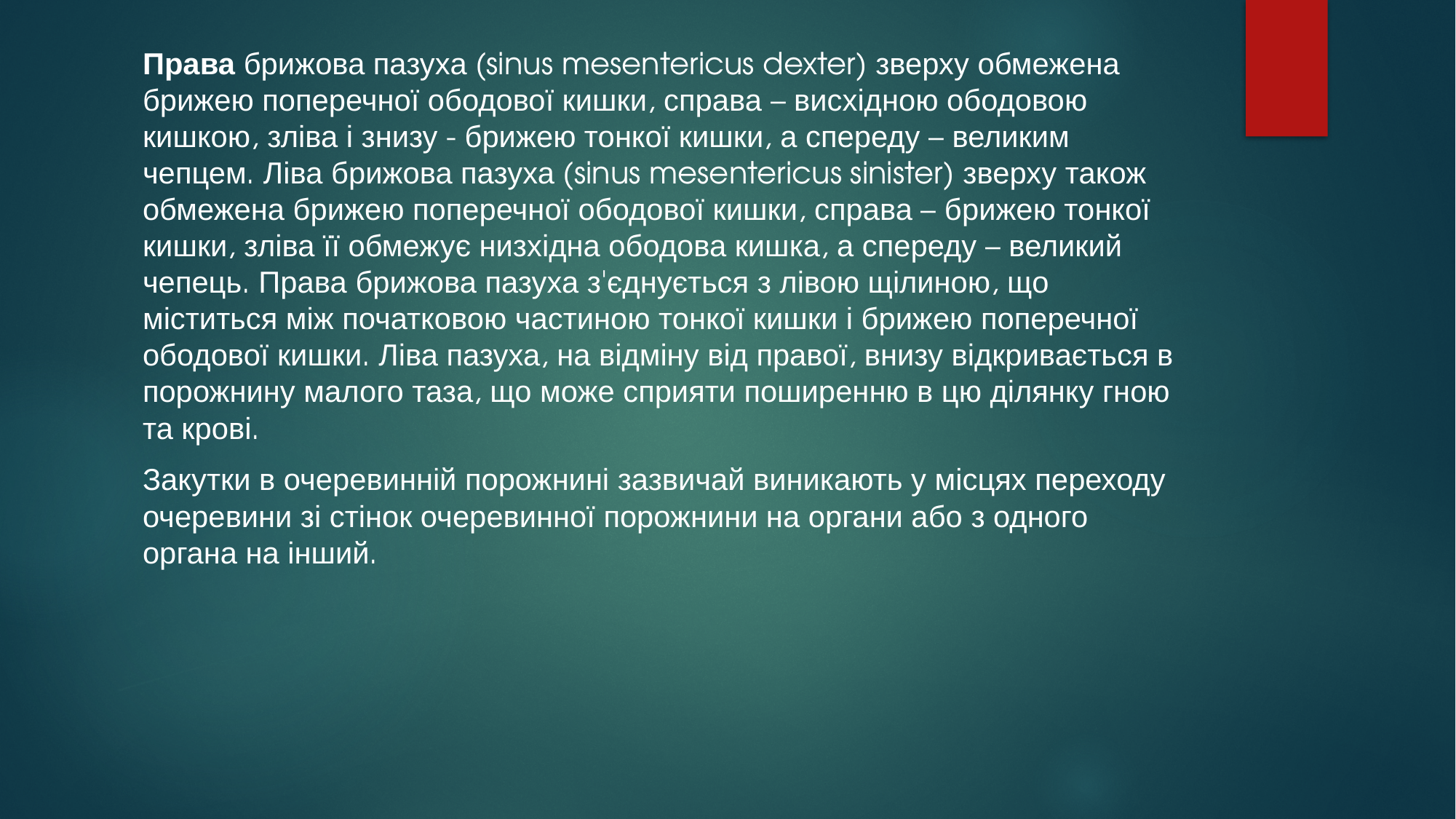

Права брижова пазуха (sinus mesentericus dexter) зверху обмежена брижею поперечної ободової кишки, справа – висхідною ободовою кишкою, зліва і знизу - брижею тонкої кишки, а спереду – великим чепцем. Ліва брижова пазуха (sinus mesentericus sinister) зверху також обмежена брижею поперечної ободової кишки, справа – брижею тонкої кишки, зліва її обмежує низхідна ободова кишка, а спереду – великий чепець. Права брижова пазуха з'єднується з лівою щілиною, що міститься між початковою частиною тонкої кишки і брижею поперечної ободової кишки. Ліва пазуха, на відміну від правої, внизу відкривається в порожнину малого таза, що може сприяти поширенню в цю ділянку гною та крові.
Закутки в очеревинній порожнині зазвичай виникають у місцях переходу очеревини зі стінок очеревинної порожнини на органи або з одного органа на інший.